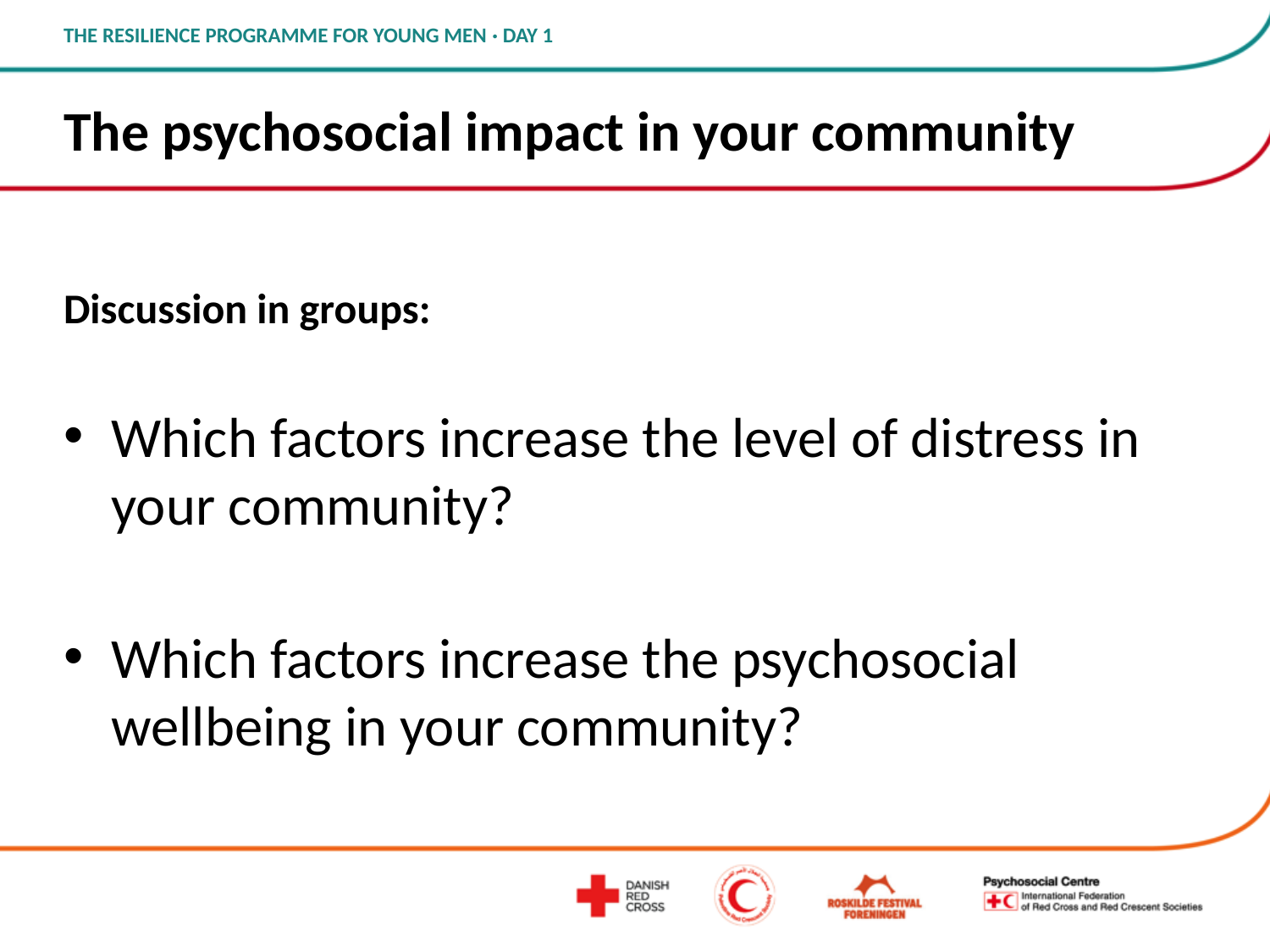

# The psychosocial impact in your community

Discussion in groups:

Which factors increase the level of distress in your community?

Which factors increase the psychosocial wellbeing in your community?